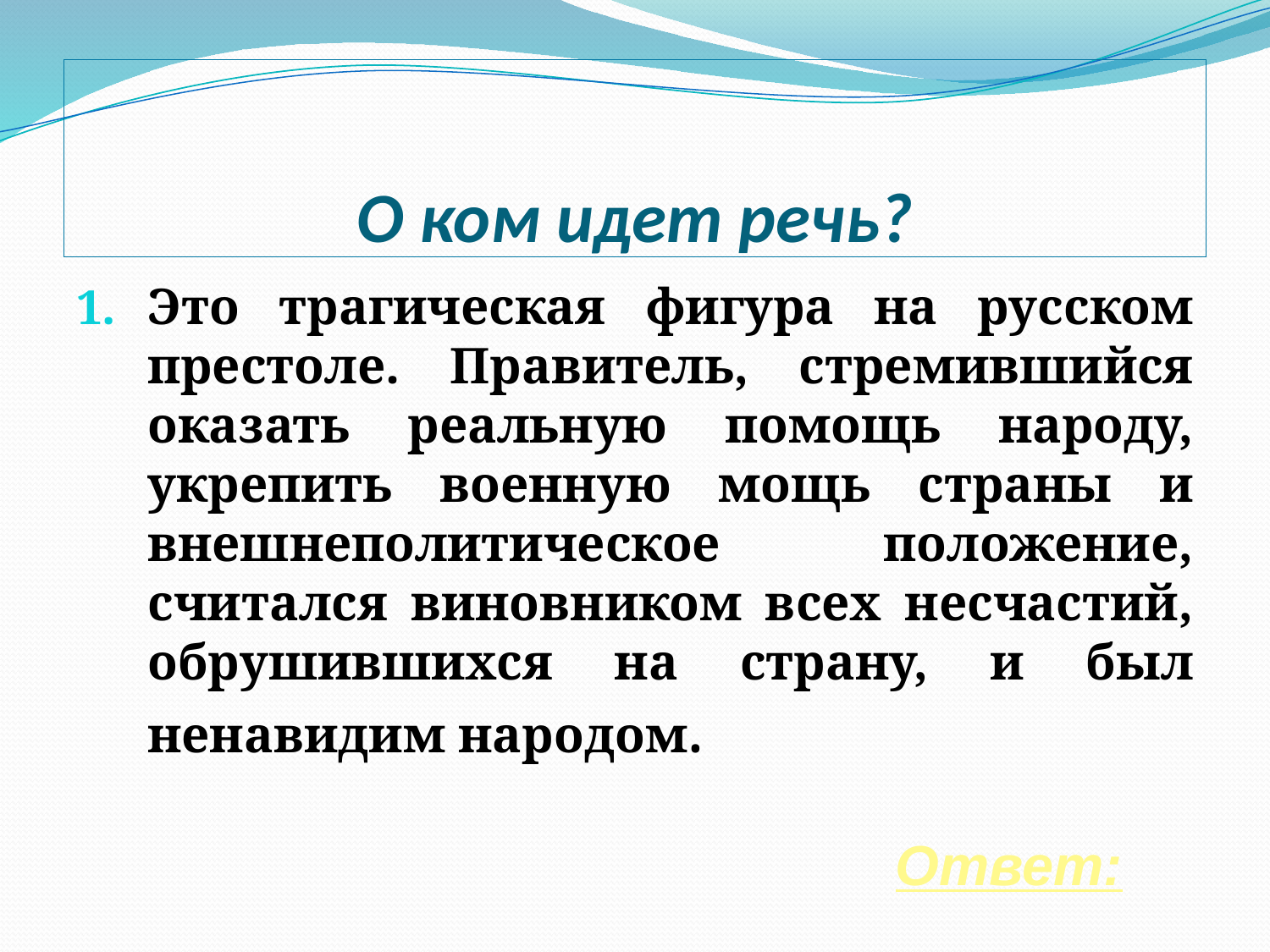

# О ком идет речь?
Это трагическая фигура на русском престоле. Правитель, стремившийся оказать реальную помощь народу, укрепить военную мощь страны и внешнеполитическое положение, считался виновником всех несчастий, обрушившихся на страну, и был ненавидим народом.
Ответ: